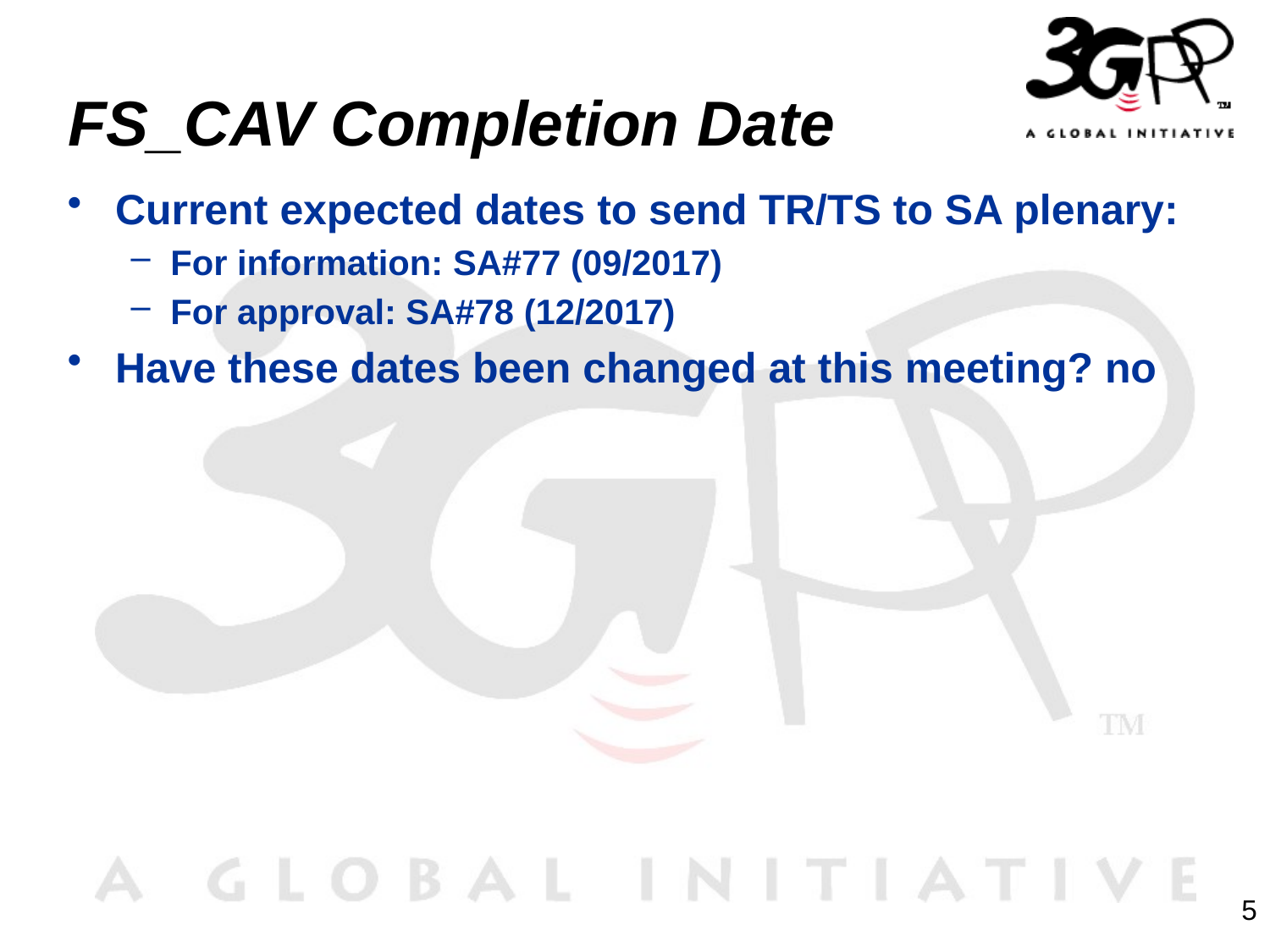

# FS_CAV Completion Date
Current expected dates to send TR/TS to SA plenary:
For information: SA#77 (09/2017)
For approval: SA#78 (12/2017)
Have these dates been changed at this meeting? no
5